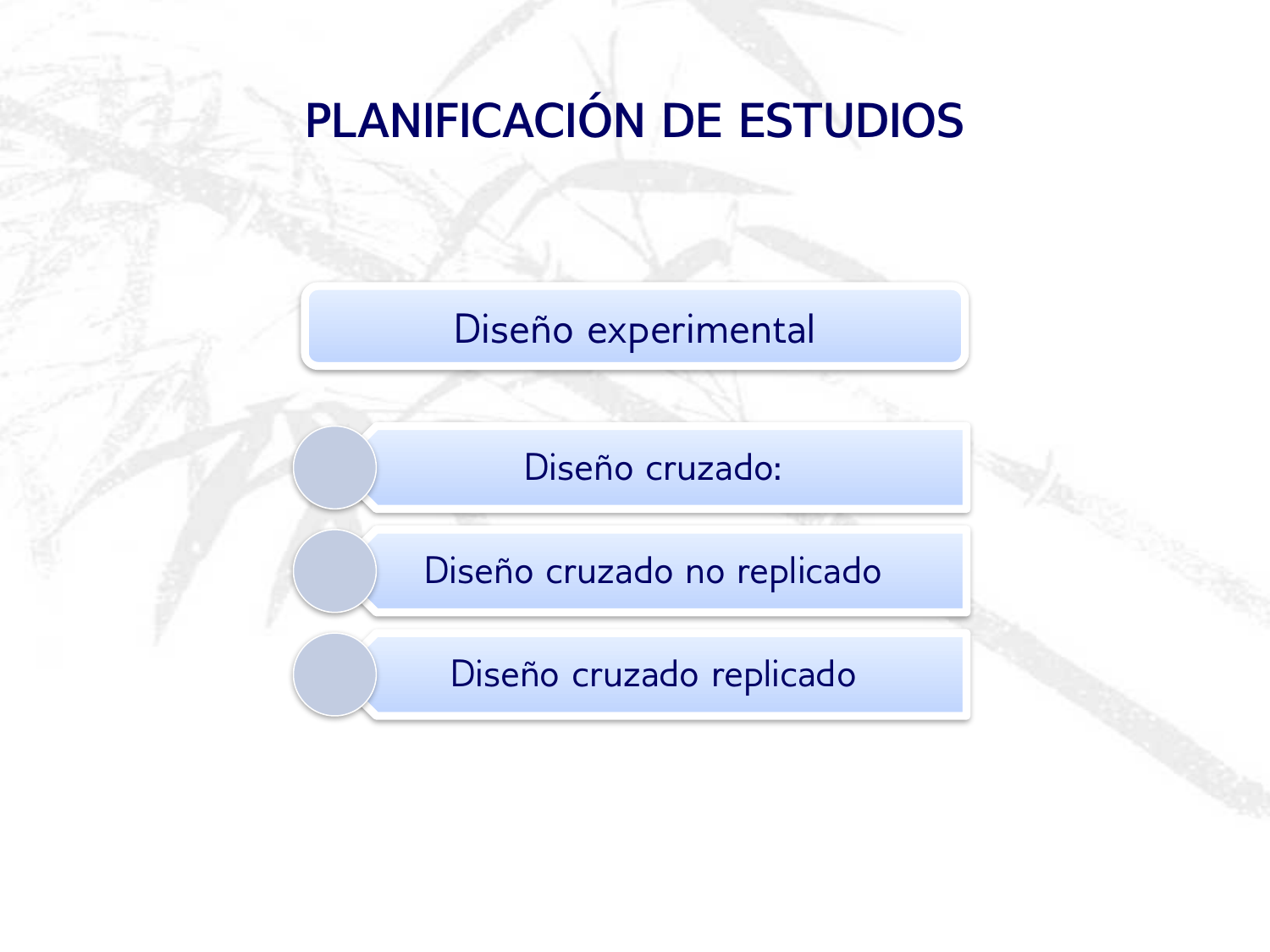

# PLANIFICACIÓN DE ESTUDIOS
Diseño experimental
Diseño cruzado:
Diseño cruzado no replicado
Diseño cruzado replicado